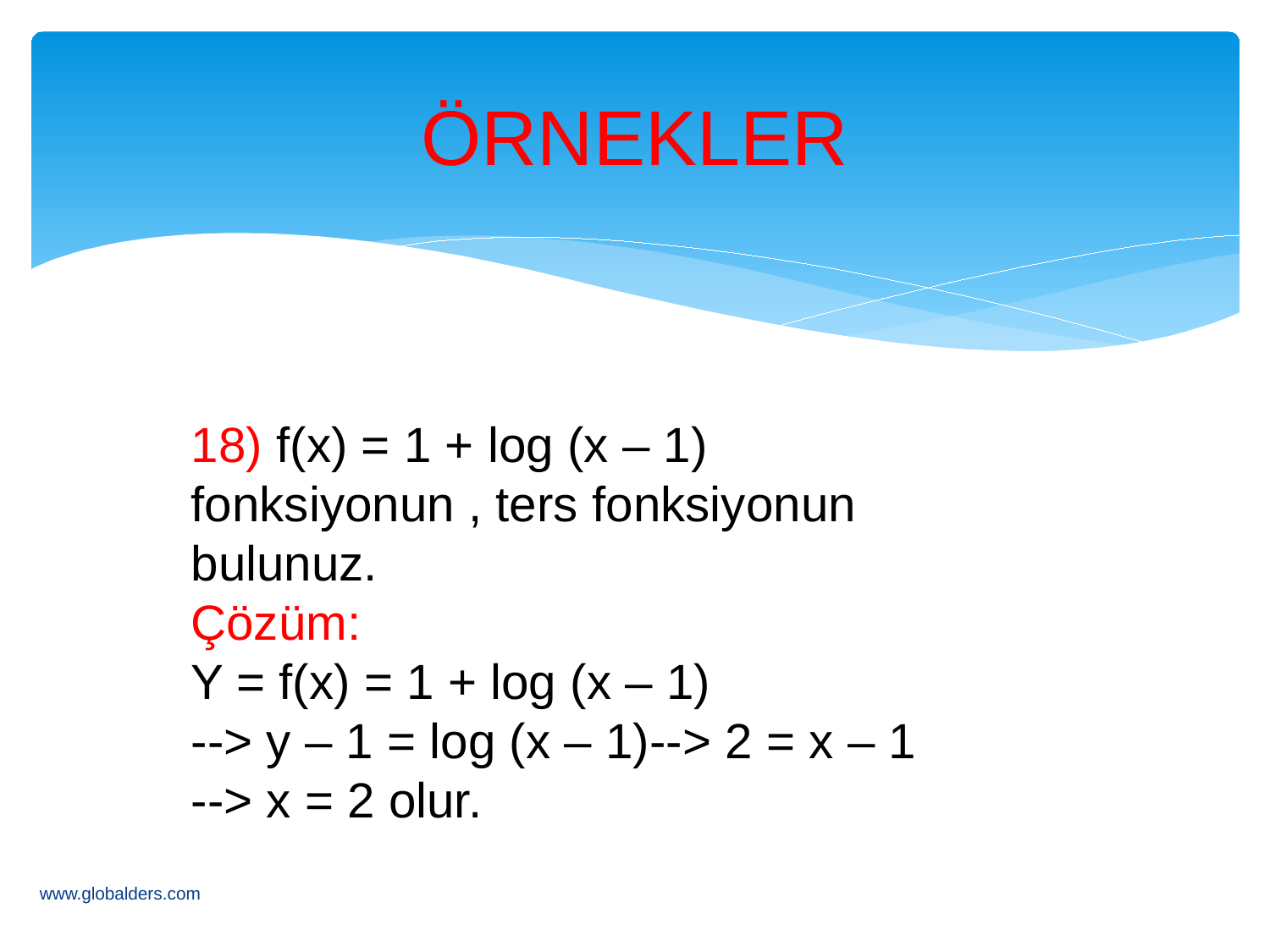

# ÖRNEKLER
18) f(x) = 1 + log (x – 1) fonksiyonun , ters fonksiyonun bulunuz.
Çözüm:
Y = f(x) = 1 + log (x – 1)
--> y – 1 = log (x – 1)--> 2 = x – 1
--> x = 2 olur.
www.globalders.com